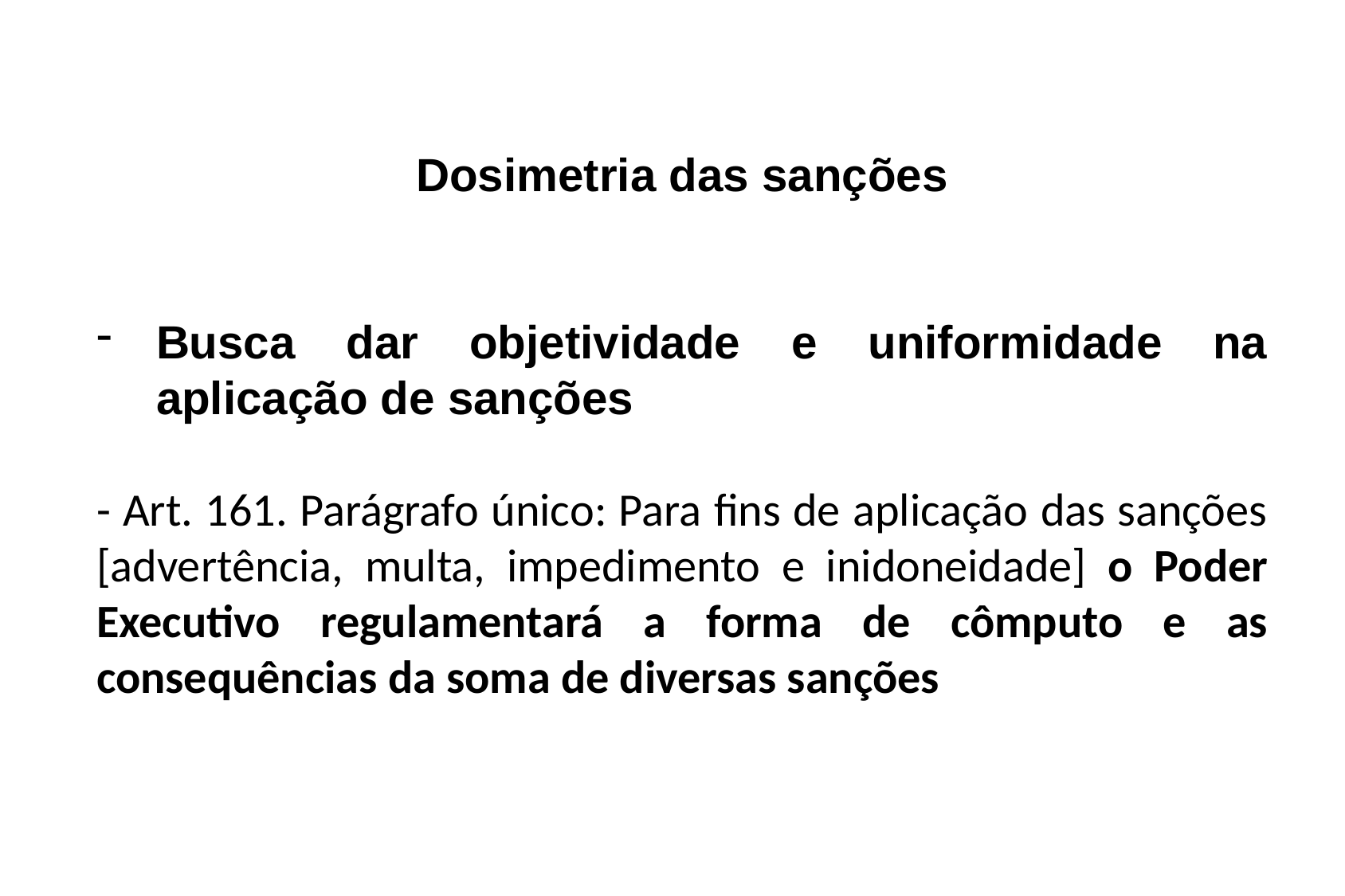

Dosimetria das sanções

Busca dar objetividade e uniformidade na aplicação de sanções

- Art. 161. Parágrafo único: Para fins de aplicação das sanções [advertência, multa, impedimento e inidoneidade] o Poder Executivo regulamentará a forma de cômputo e as consequências da soma de diversas sanções